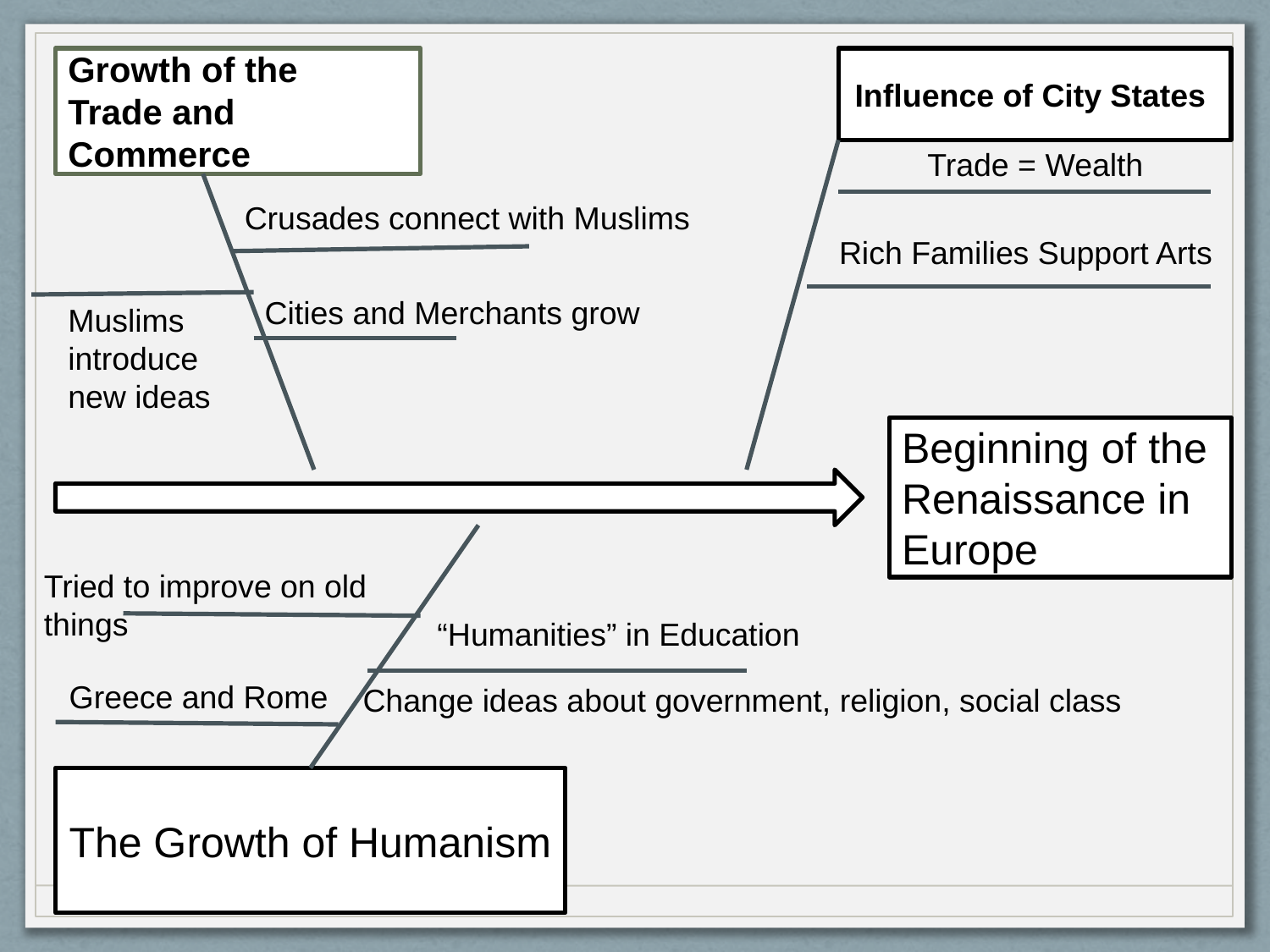

Growth of the
Trade and Commerce
Influence of City States
Trade = Wealth
Crusades connect with Muslims
Rich Families Support Arts
Cities and Merchants grow
Muslims introduce new ideas
Beginning of the
Renaissance in Europe

Tried to improve on old things
“Humanities” in Education
Greece and Rome
Change ideas about government, religion, social class
The Growth of Humanism